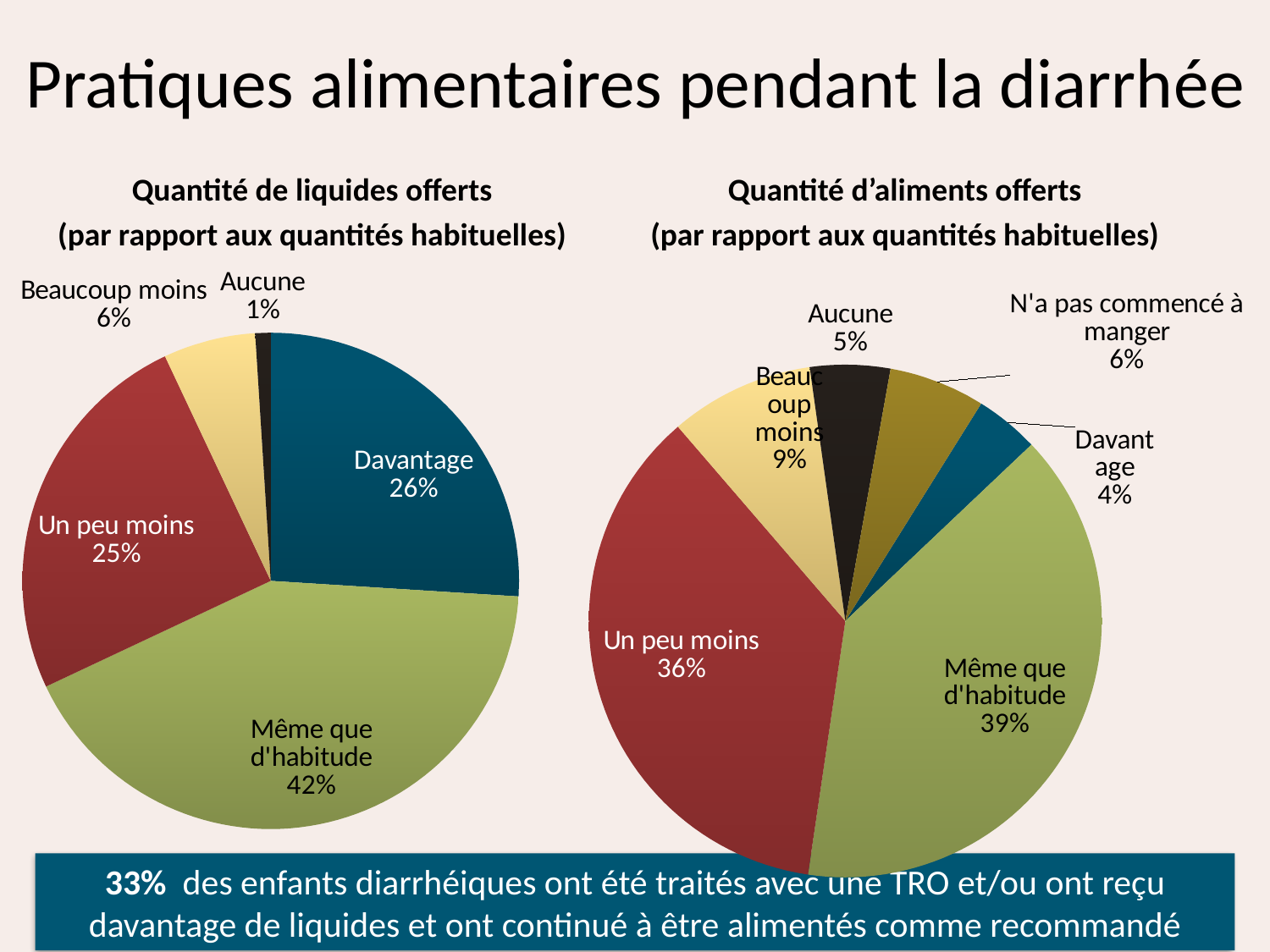

# Pratiques alimentaires pendant la diarrhée
Quantité de liquides offerts
(par rapport aux quantités habituelles)
Quantité d’aliments offerts
(par rapport aux quantités habituelles)

### Chart

| Category | Sales |
|---|---|
| Davantage | 26.0 |
| Même que d'habitude | 42.0 |
| Un peu moins | 25.0 |
| Beaucoup moins | 6.0 |
| Aucune | 1.0 |

### Chart

| Category | Sales |
|---|---|
| Davantage | 4.0 |
| Même que d'habitude | 39.0 |
| Un peu moins | 36.0 |
| Beaucoup moins | 9.0 |
| Aucune | 5.0 |
| N'a pas commencé à manger | 6.0 |
33%  des enfants diarrhéiques ont été traités avec une TRO et/ou ont reçu davantage de liquides et ont continué à être alimentés comme recommandé